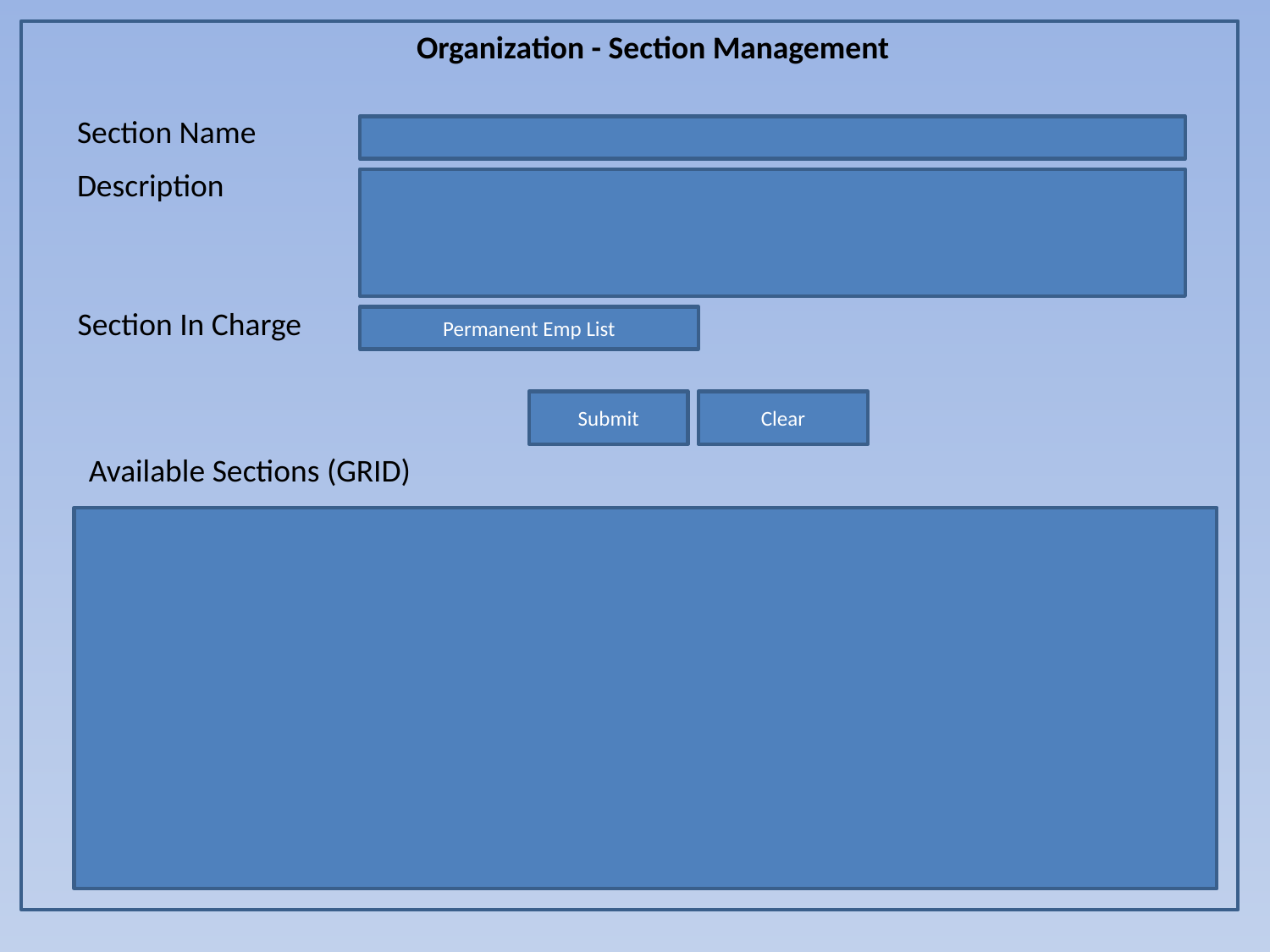

Organization - Section Management
Section Name

Description

Section In Charge
Permanent Emp List
Submit
Clear
Available Sections (GRID)